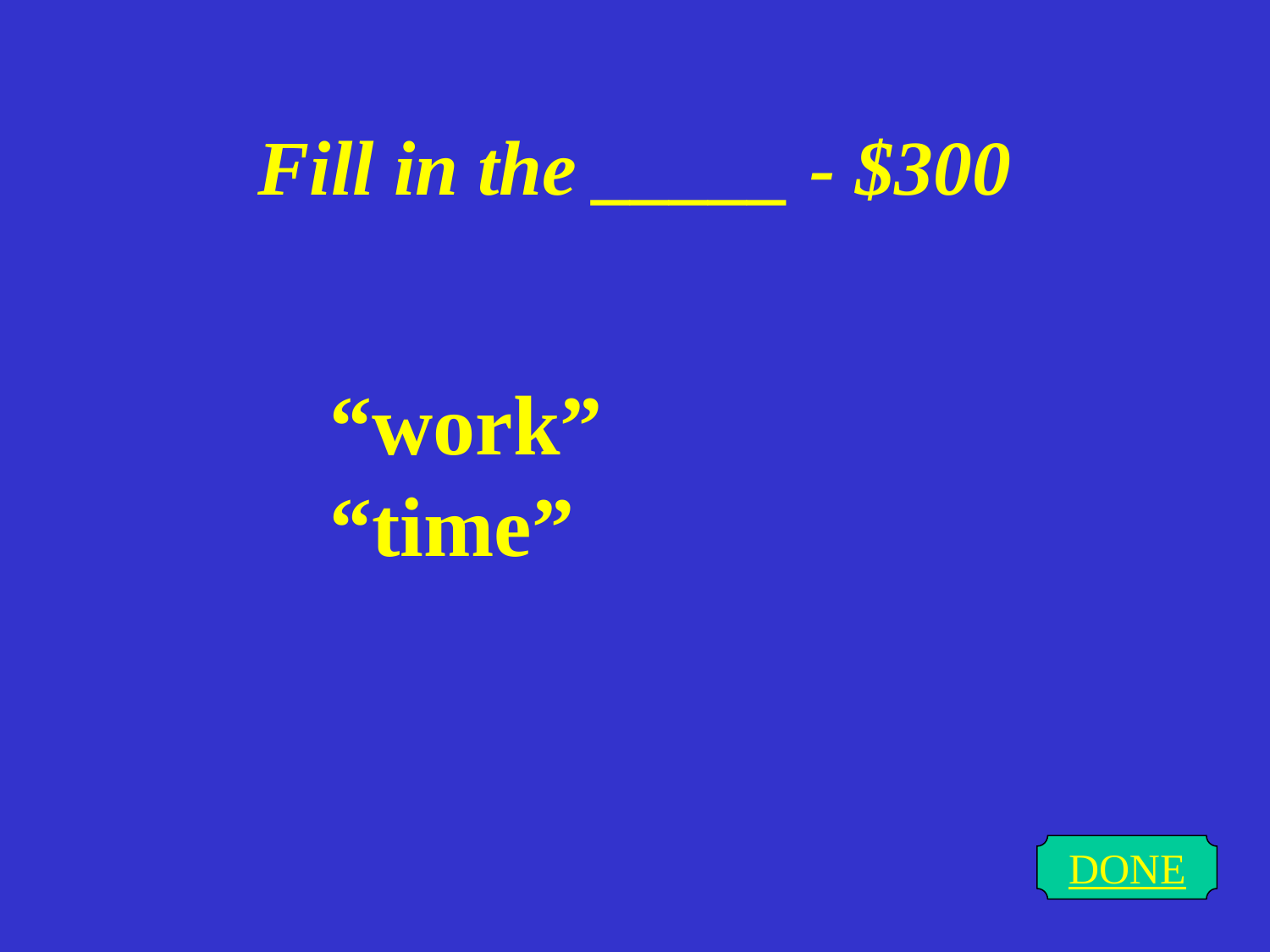

# Fill in the _____ - $300
“work” “time”

DONE